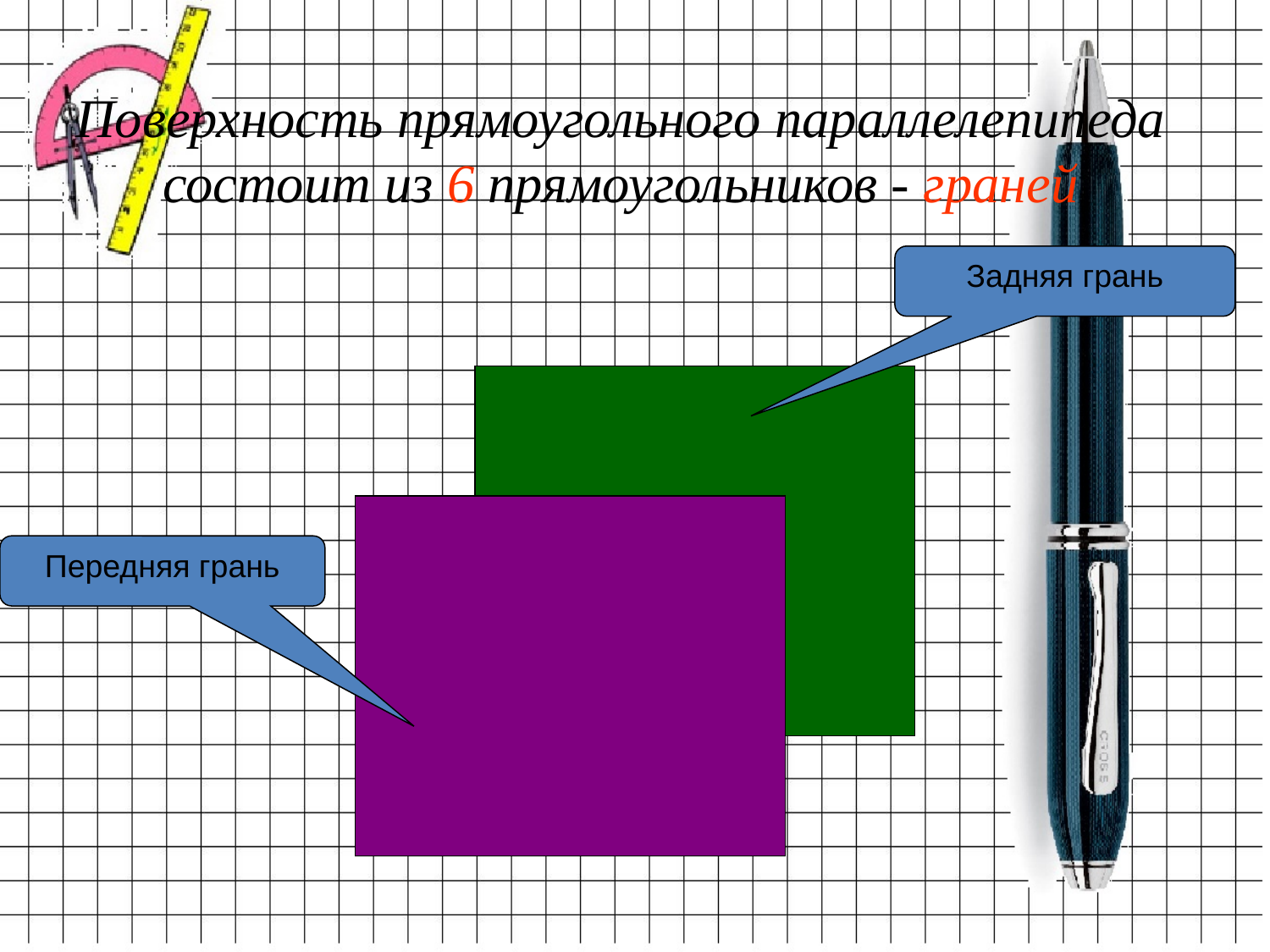

Поверхность прямоугольного параллелепипеда состоит из 6 прямоугольников - граней
Задняя грань

Передняя грань